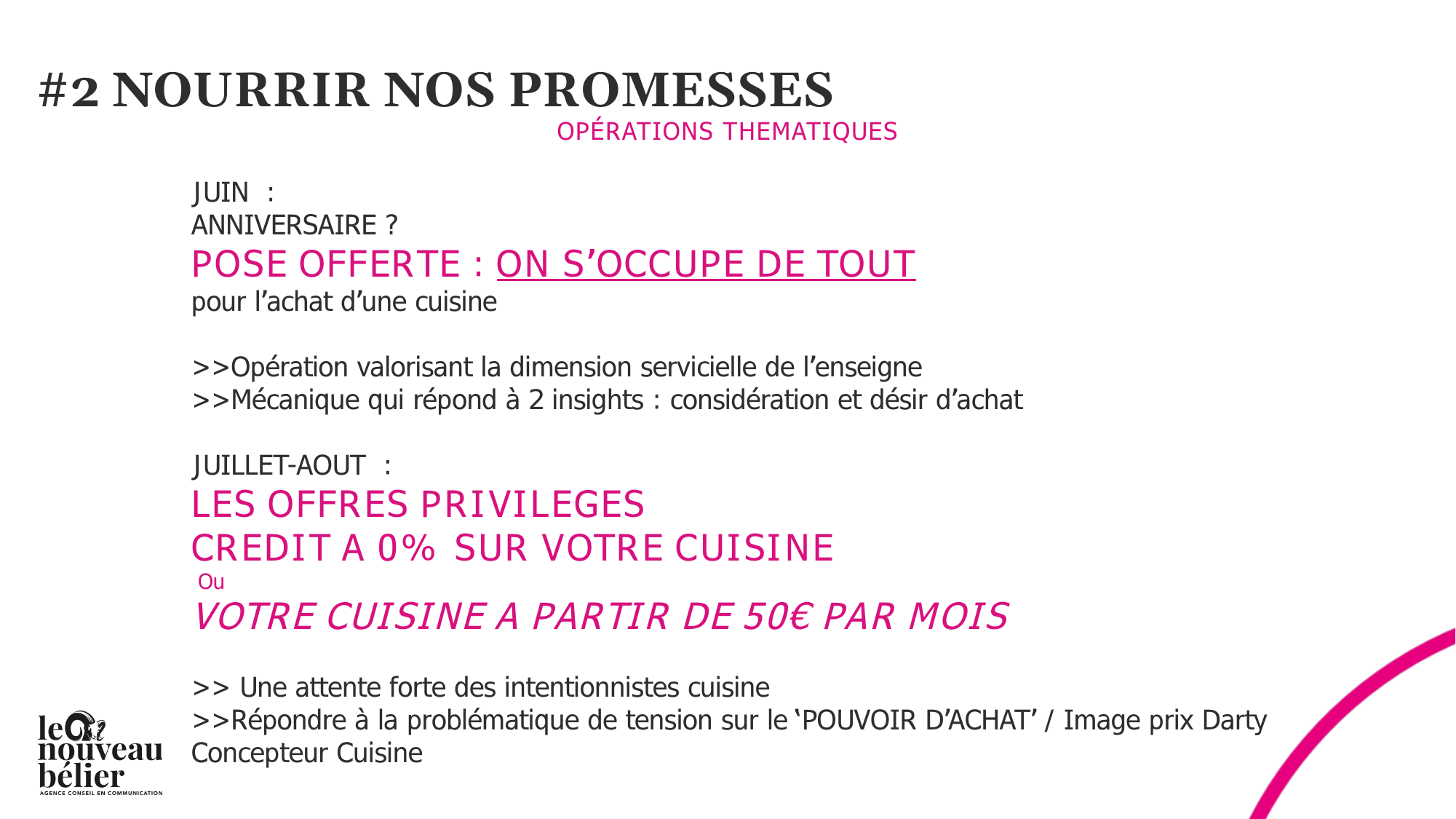

# #2 NOURRIR NOS PROMESSES
Opérations THEMATIQUES
JUIN  :
ANNIVERSAIRE ?
POSE OFFERTE : ON S’OCCUPE DE TOUT
pour l’achat d’une cuisine
>>Opération valorisant la dimension servicielle de l’enseigne
>>Mécanique qui répond à 2 insights : considération et désir d’achat

JUILLET-AOUT  :
LES OFFRES PRIVILEGES
CREDIT A 0% SUR VOTRE CUISINE
 Ou
VOTRE CUISINE A PARTIR DE 50€ PAR MOIS
>> Une attente forte des intentionnistes cuisine
>>Répondre à la problématique de tension sur le ‘POUVOIR D’ACHAT’ / Image prix Darty Concepteur Cuisine